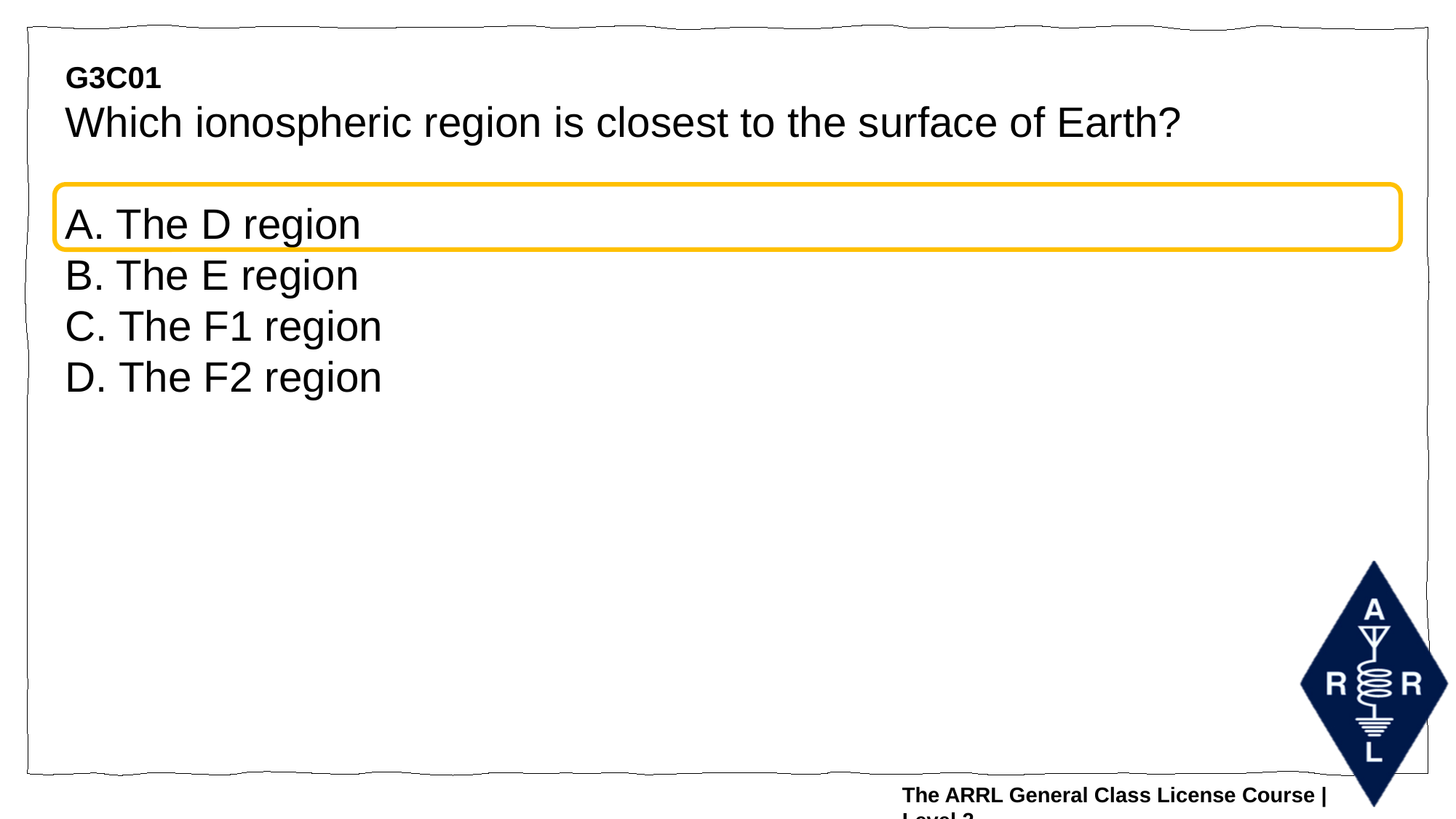

G3C01
Which ionospheric region is closest to the surface of Earth?

A. The D region
B. The E region
C. The F1 region
D. The F2 region